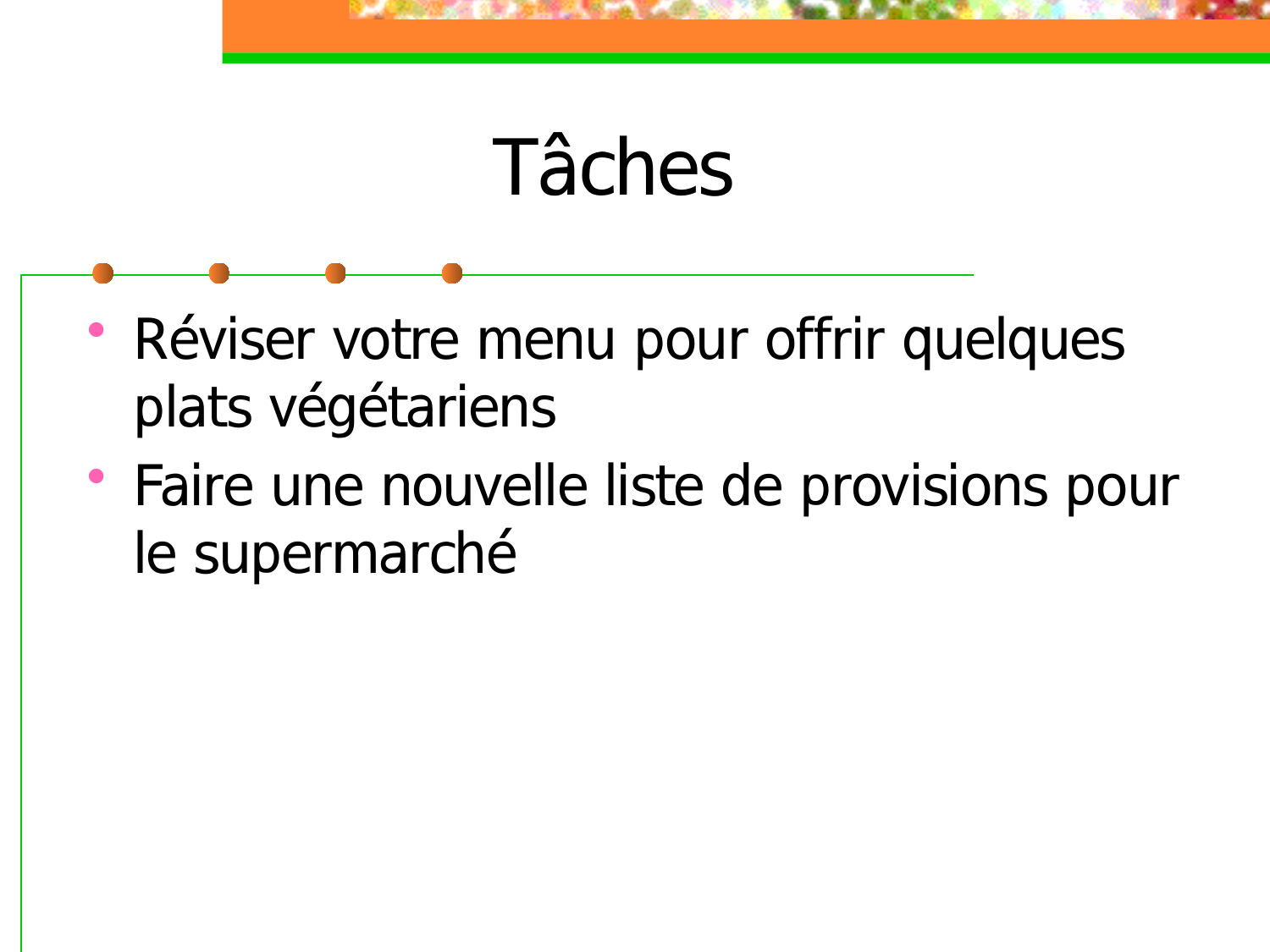

# Tâches
Réviser votre menu pour offrir quelques plats végétariens
Faire une nouvelle liste de provisions pour le supermarché